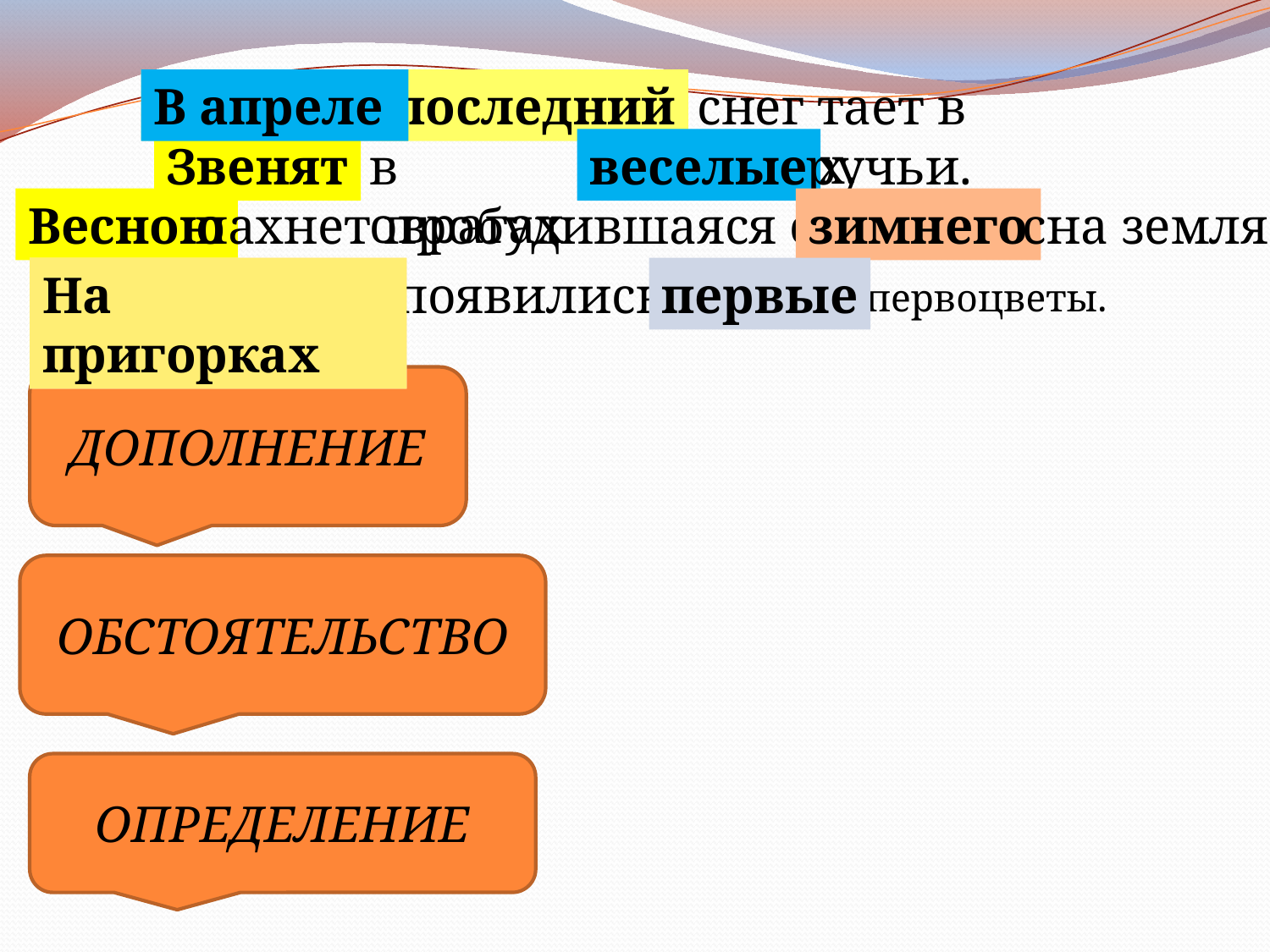

В апреле
В апреле
последний
снег тает в полях.
Звенят
в оврагах
веселые
ручьи.
Весною
пахнет пробудившаяся от
зимнего
сна земля.
На пригорках
На пригорках
появились
первые
первоцветы.
ДОПОЛНЕНИЕ
ОБСТОЯТЕЛЬСТВО
ОПРЕДЕЛЕНИЕ